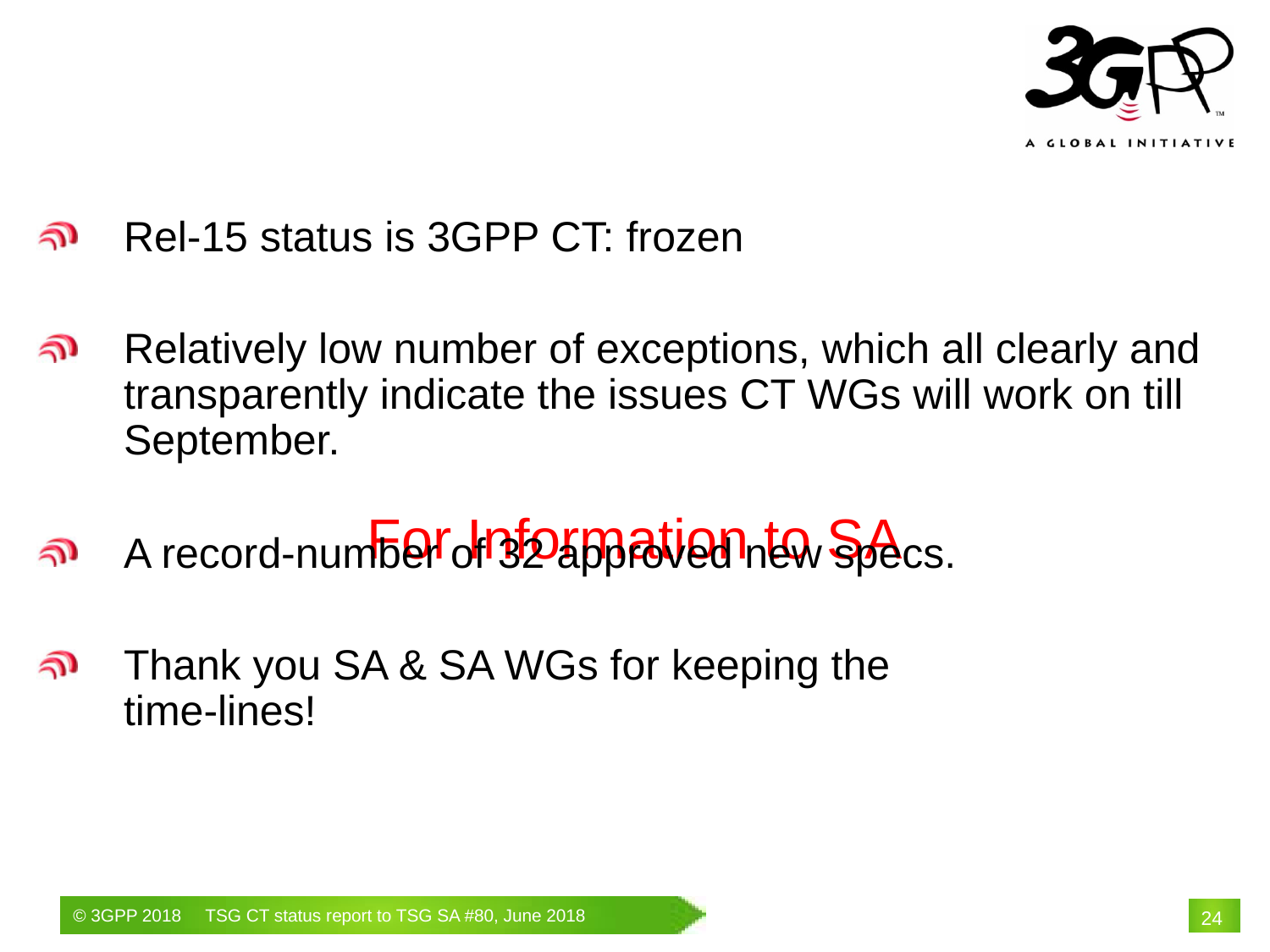

# For Information to SA

Rel-15 status is 3GPP CT: frozen

Relatively low number of exceptions, which all clearly and transparently indicate the issues CT WGs will work on till September.

A record-number of 32 approved new specs.

Thank you SA & SA WGs for keeping the
time-lines!

24